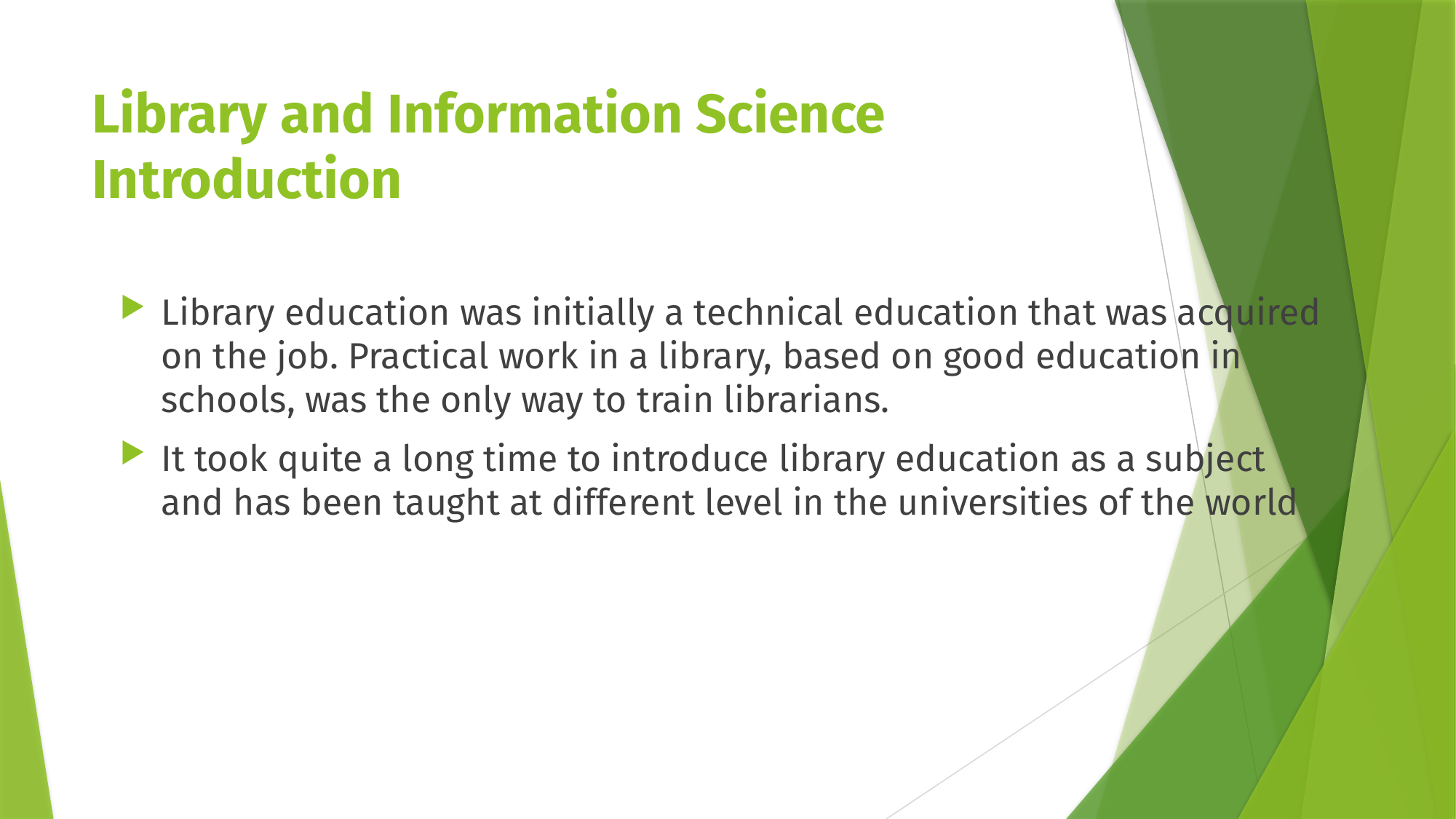

# Library and Information Science Introduction
Library education was initially a technical education that was acquired on the job. Practical work in a library, based on good education in schools, was the only way to train librarians.
It took quite a long time to introduce library education as a subject and has been taught at different level in the universities of the world